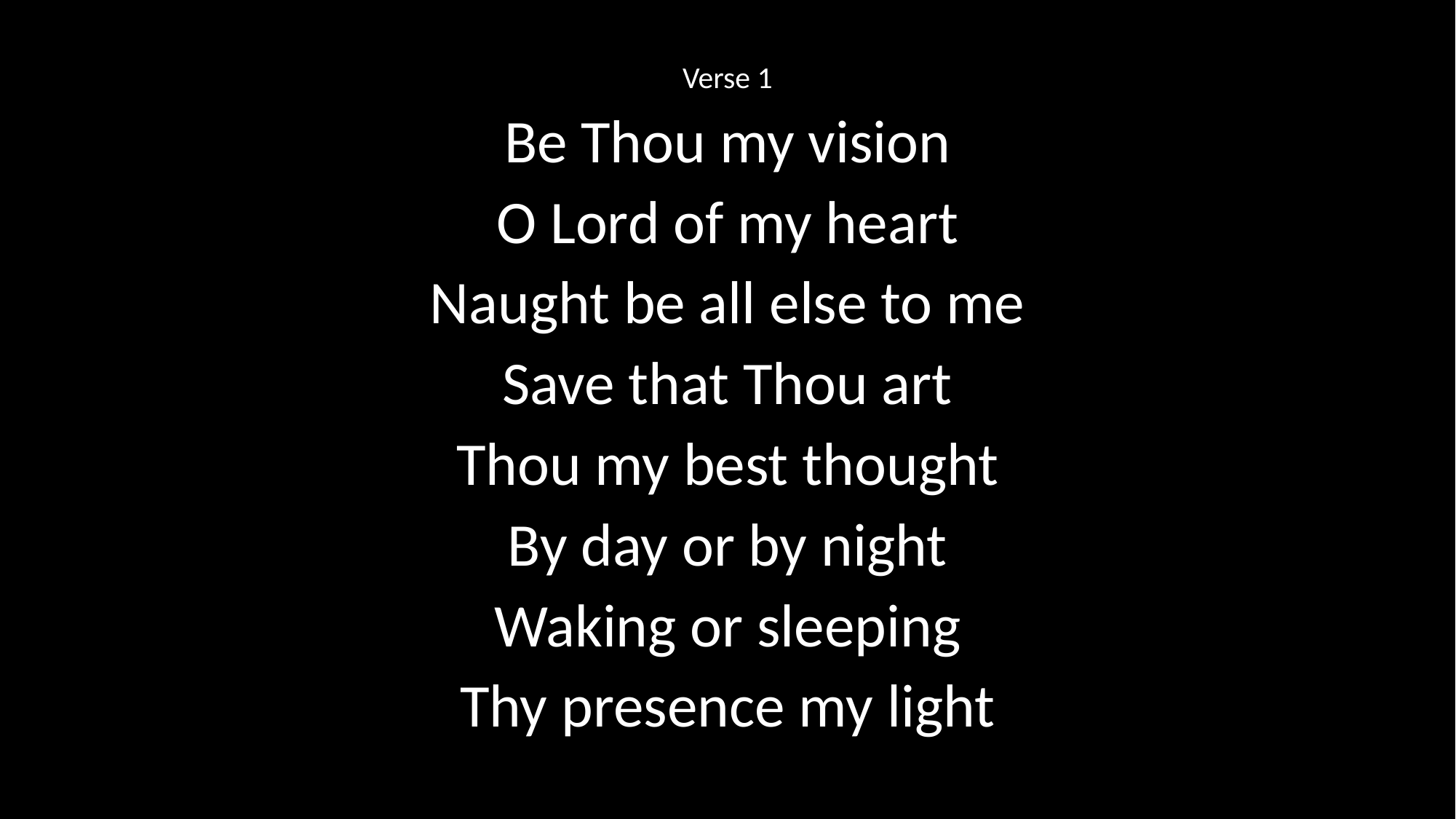

Verse 1
Be Thou my vision
O Lord of my heart
Naught be all else to me
Save that Thou art
Thou my best thought
By day or by night
Waking or sleeping
Thy presence my light